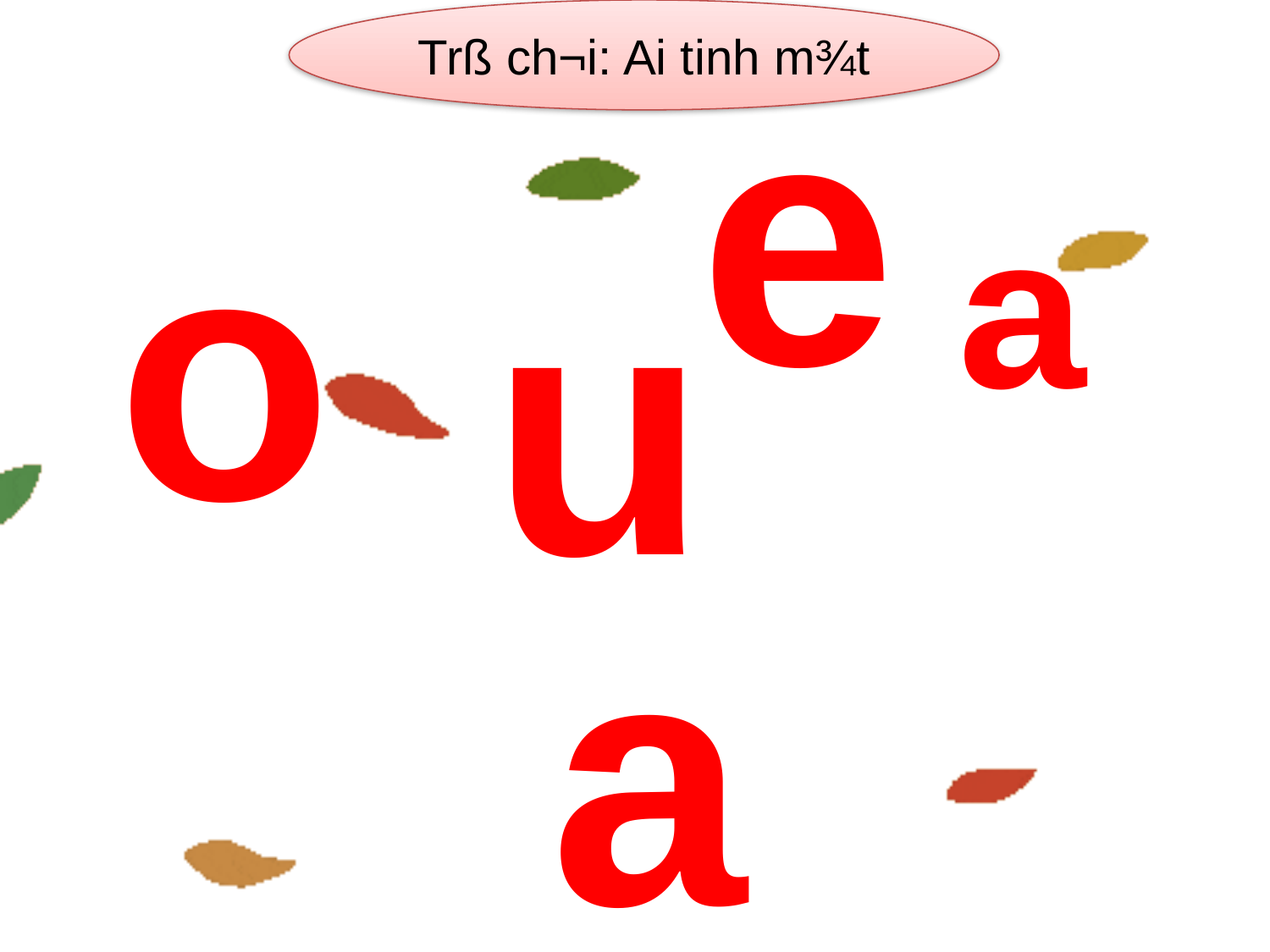

Trß ch¬i: Ai tinh m¾t
e
o
ª
u
a